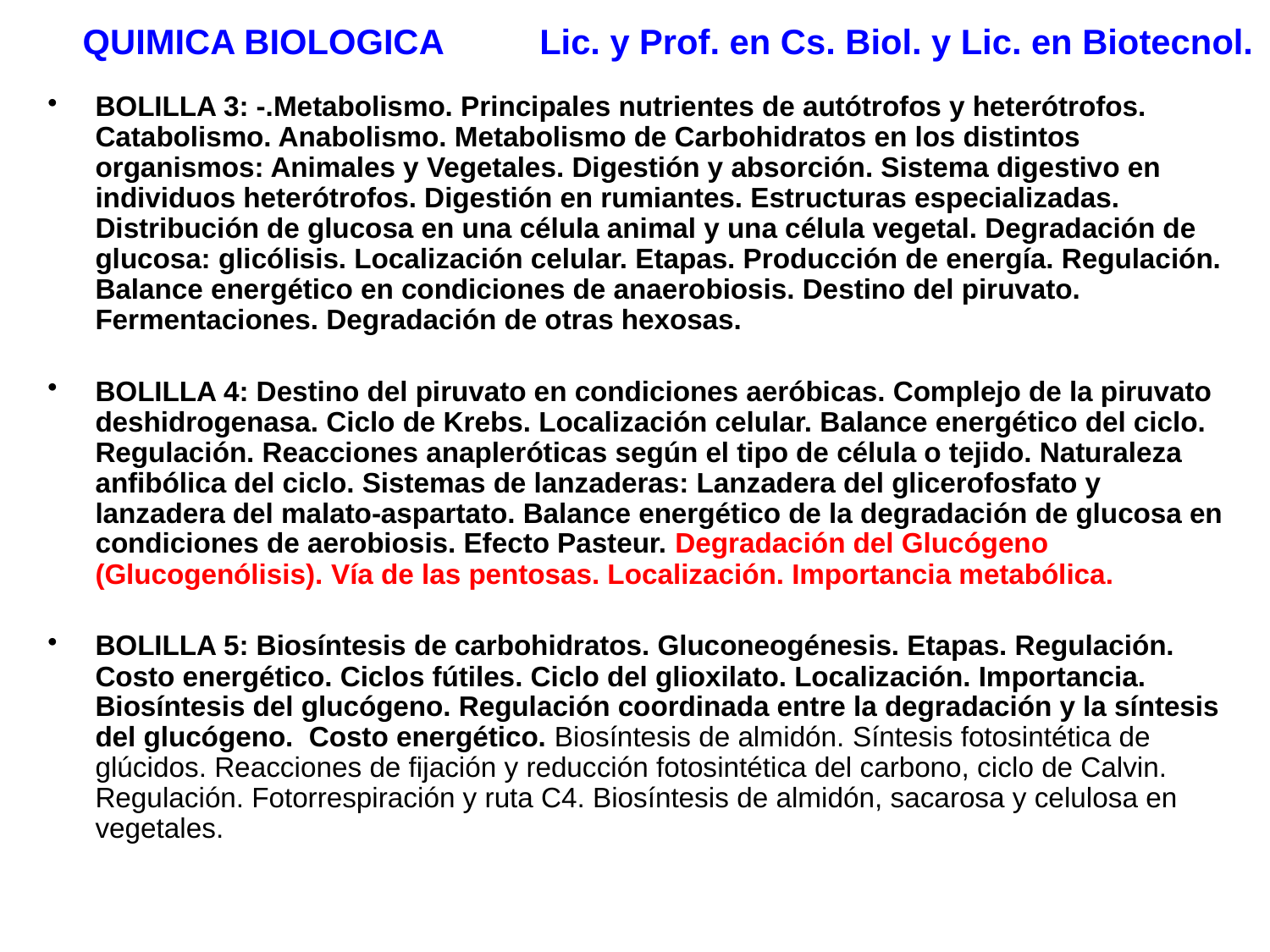

QUIMICA BIOLOGICA        Lic. y Prof. en Cs. Biol. y Lic. en Biotecnol.
BOLILLA 3: -.Metabolismo. Principales nutrientes de autótrofos y heterótrofos. Catabolismo. Anabolismo. Metabolismo de Carbohidratos en los distintos organismos: Animales y Vegetales. Digestión y absorción. Sistema digestivo en individuos heterótrofos. Digestión en rumiantes. Estructuras especializadas.  Distribución de glucosa en una célula animal y una célula vegetal. Degradación de glucosa: glicólisis. Localización celular. Etapas. Producción de energía. Regulación. Balance energético en condiciones de anaerobiosis. Destino del piruvato. Fermentaciones. Degradación de otras hexosas.

BOLILLA 4: Destino del piruvato en condiciones aeróbicas. Complejo de la piruvato deshidrogenasa. Ciclo de Krebs. Localización celular. Balance energético del ciclo. Regulación. Reacciones anapleróticas según el tipo de célula o tejido. Naturaleza anfibólica del ciclo. Sistemas de lanzaderas: Lanzadera del glicerofosfato y lanzadera del malato-aspartato. Balance energético de la degradación de glucosa en condiciones de aerobiosis. Efecto Pasteur. Degradación del Glucógeno (Glucogenólisis). Vía de las pentosas. Localización. Importancia metabólica.

BOLILLA 5: Biosíntesis de carbohidratos. Gluconeogénesis. Etapas. Regulación. Costo energético. Ciclos fútiles. Ciclo del glioxilato. Localización. Importancia. Biosíntesis del glucógeno. Regulación coordinada entre la degradación y la síntesis del glucógeno.  Costo energético. Biosíntesis de almidón. Síntesis fotosintética de glúcidos. Reacciones de fijación y reducción fotosintética del carbono, ciclo de Calvin. Regulación. Fotorrespiración y ruta C4. Biosíntesis de almidón, sacarosa y celulosa en vegetales.